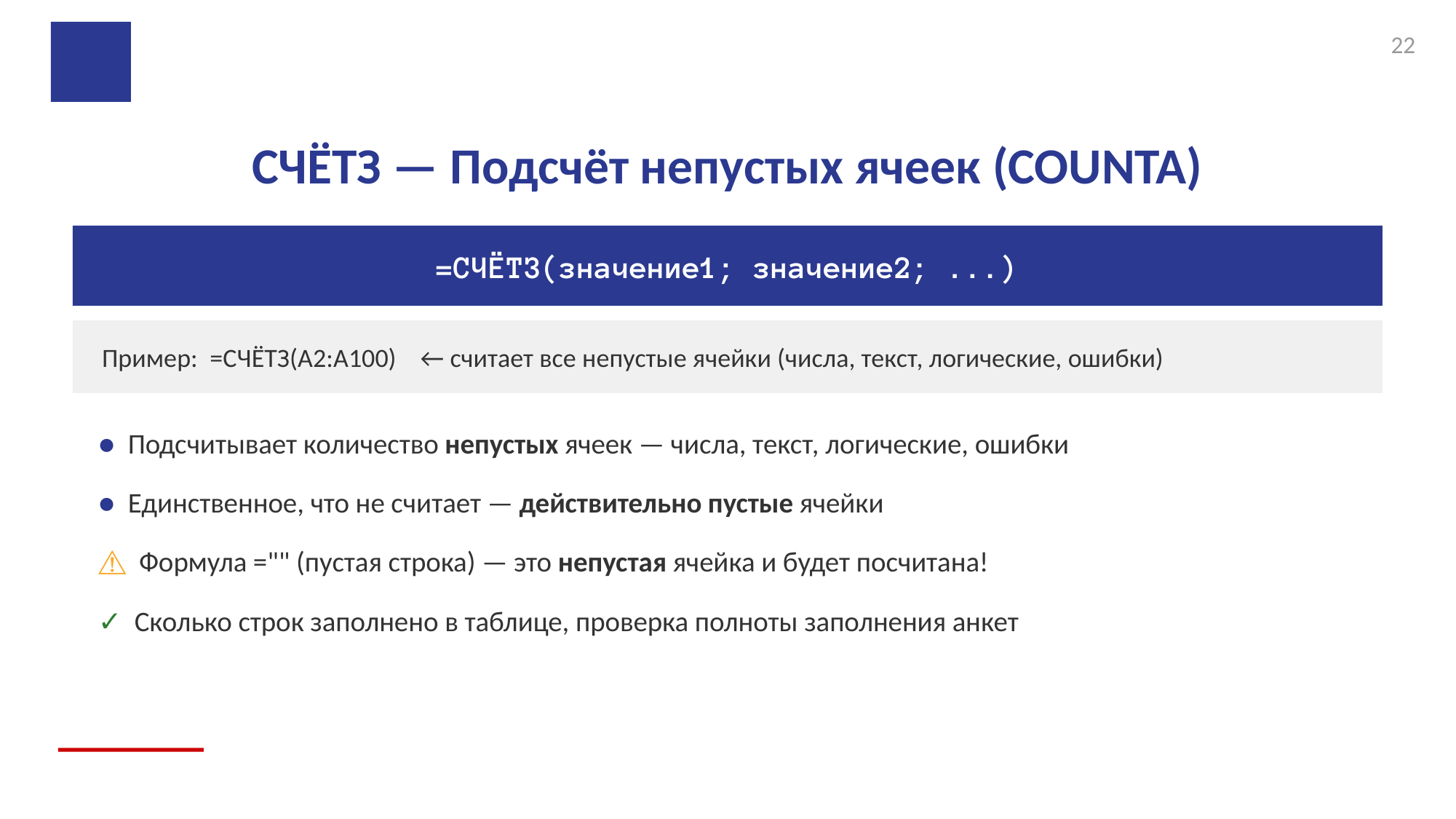

22

СЧЁТЗ — Подсчёт непустых ячеек (COUNTA)

=СЧЁТЗ(значение1; значение2; ...)

Пример:  =СЧЁТЗ(A2:A100)    ← считает все непустые ячейки (числа, текст, логические, ошибки)
●  Подсчитывает количество непустых ячеек — числа, текст, логические, ошибки
●  Единственное, что не считает — действительно пустые ячейки
⚠  Формула ="" (пустая строка) — это непустая ячейка и будет посчитана!
✓  Сколько строк заполнено в таблице, проверка полноты заполнения анкет